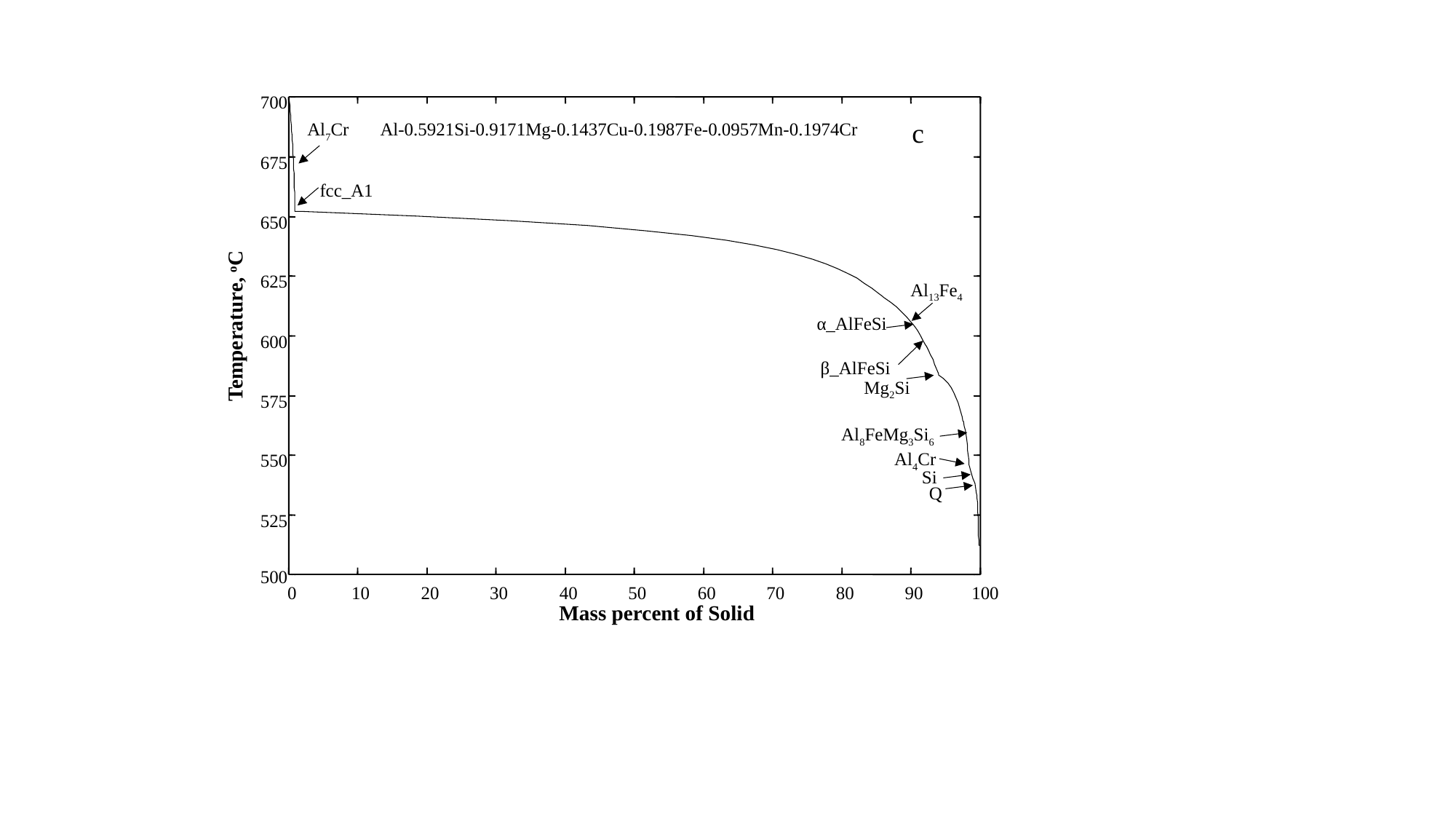

700

Al-0.5921Si-0.9171Mg-0.1437Cu-0.1987Fe-0.0957Mn-0.1974Cr
Al7Cr
675

fcc_A1
650

625
Al13Fe4

α_AlFeSi
Temperature, ᵒC
600

β_AlFeSi
Mg2Si
575

Al8FeMg3Si6
Al4Cr
550

Si
Q
525

500

0
10
20
30
40
50
60
70
80
90
100
Mass percent of Solid
c